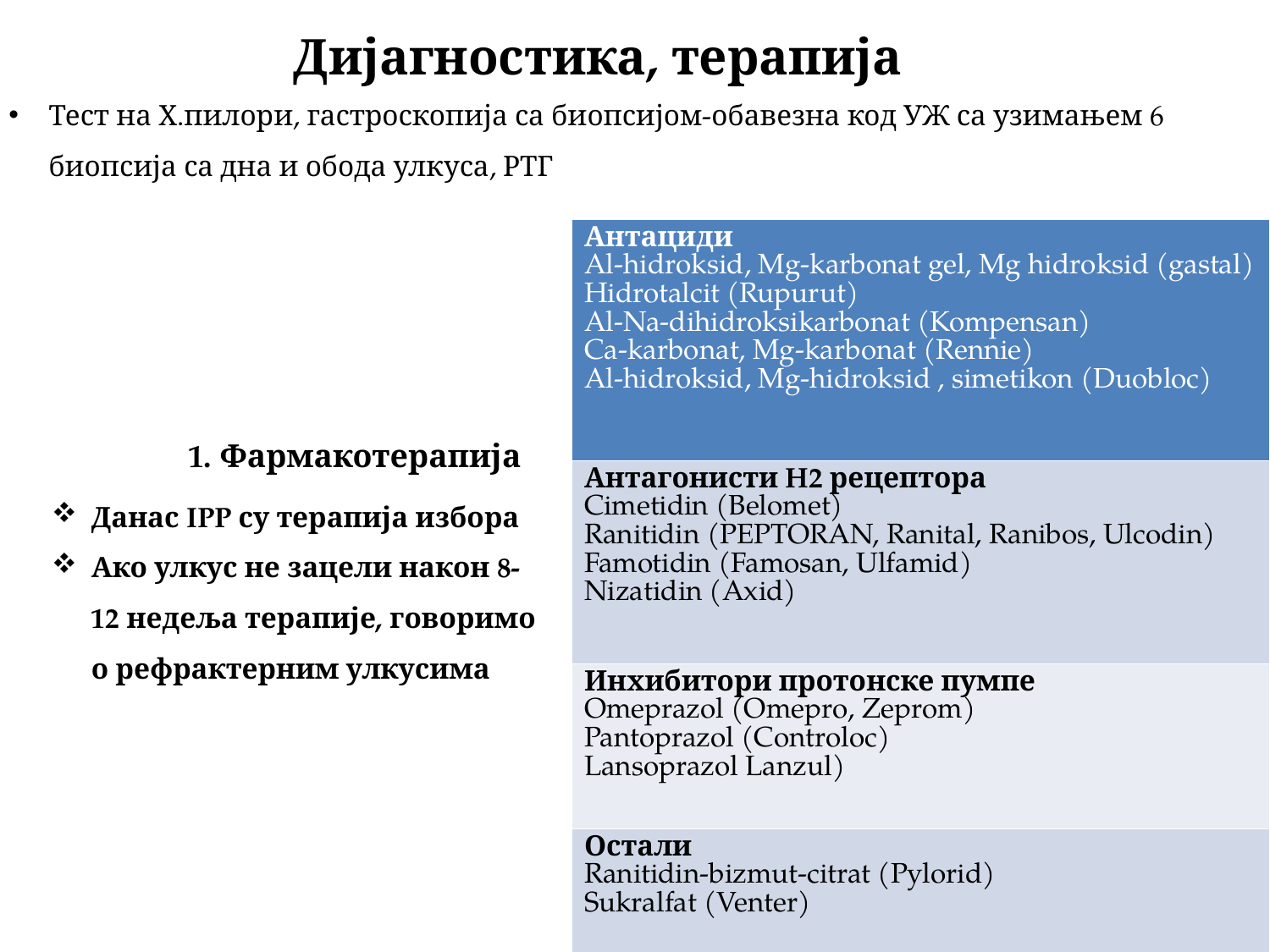

# Дијагностика, терапија
Тест на Х.пилори, гастроскопија са биопсијом-обавезна код УЖ са узимањем 6 биопсија са дна и обода улкуса, РТГ

| Антациди Al-hidroksid, Mg-karbonat gel, Mg hidroksid (gastal) Hidrotalcit (Rupurut) Al-Na-dihidroksikarbonat (Kompensan) Ca-karbonat, Mg-karbonat (Rennie) Al-hidroksid, Mg-hidroksid , simetikon (Duobloc) |
| --- |
| Антагонисти H2 рецептора Cimetidin (Belomet) Ranitidin (PEPTORAN, Ranital, Ranibos, Ulcodin) Famotidin (Famosan, Ulfamid) Nizatidin (Axid) |
| Инхибитори протонске пумпе Omeprazol (Omepro, Zeprom) Pantoprazol (Controloc) Lansoprazol Lanzul) |
| Остали Ranitidin-bizmut-citrat (Pylorid) Sukralfat (Venter) |

1. Фармакотерапија

Данас IPP су терапија избора
Ако улкус не зацели након 8-12 недеља терапије, говоримо о рефрактерним улкусима